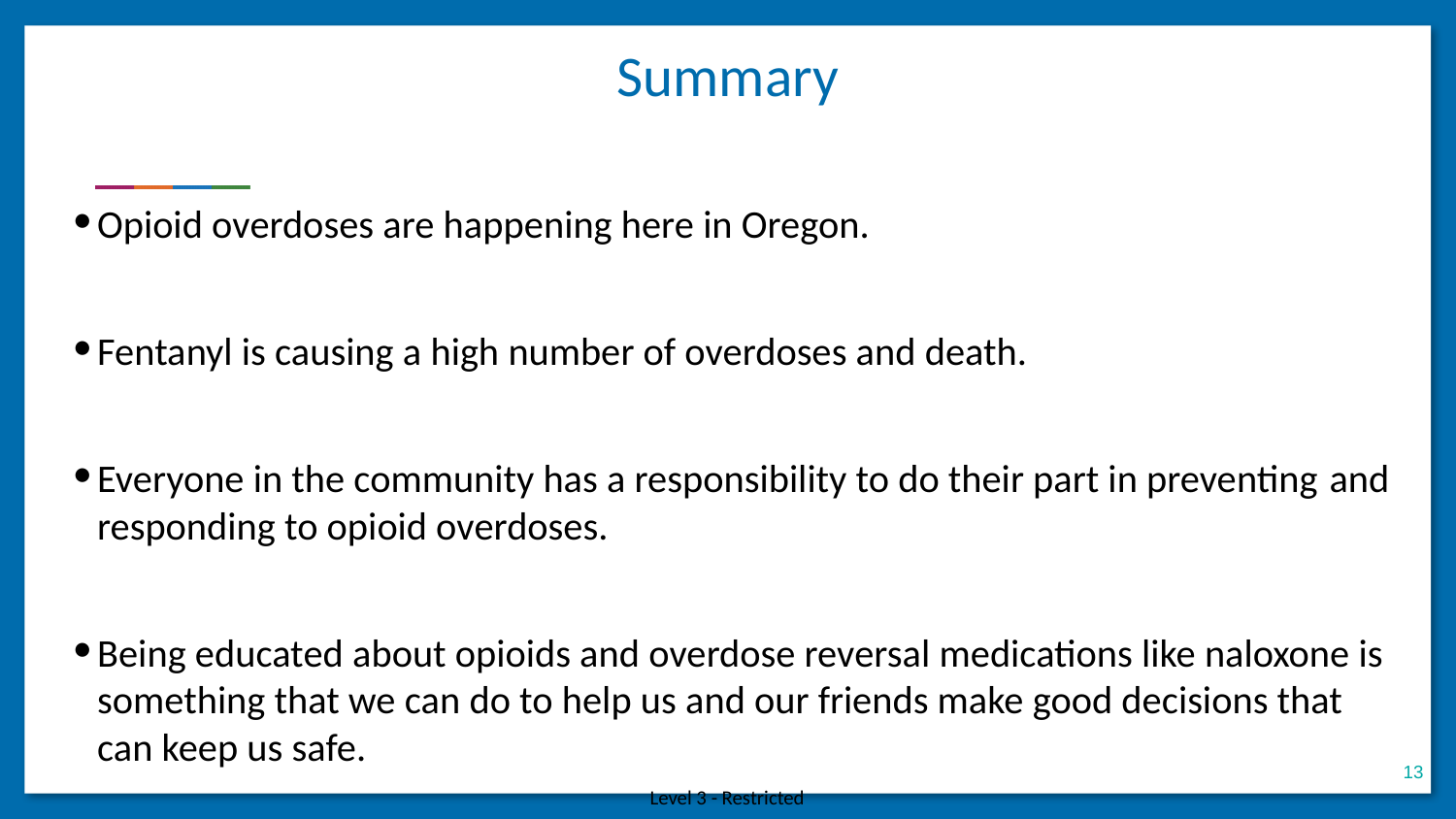

Summary
Opioid overdoses are happening here in Oregon.

Fentanyl is causing a high number of overdoses and death.

Everyone in the community has a responsibility to do their part in preventing and responding to opioid overdoses.

Being educated about opioids and overdose reversal medications like naloxone is something that we can do to help us and our friends make good decisions that can keep us safe.
13